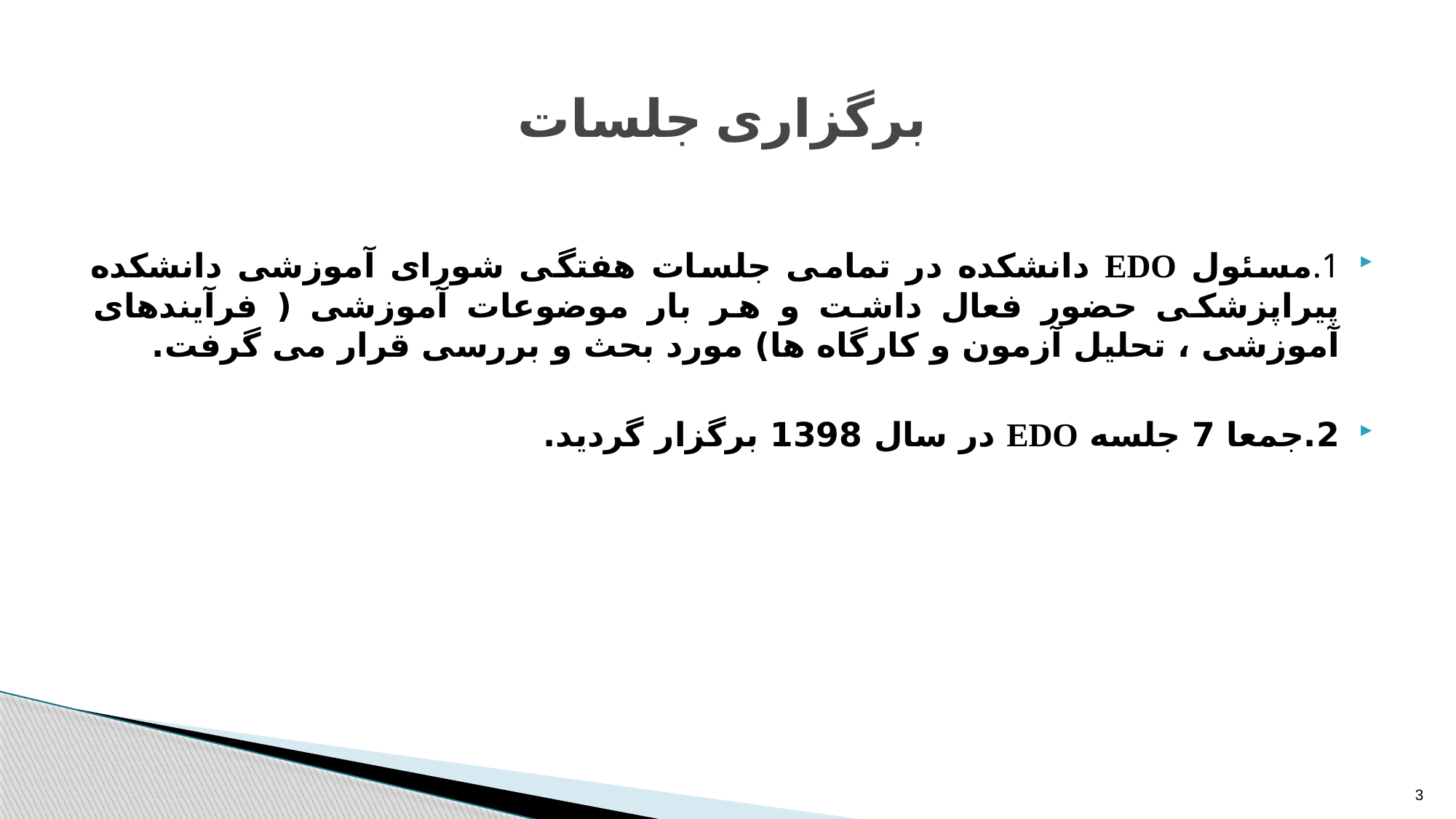

# برگزاری جلسات
1.	مسئول EDO دانشکده در تمامی جلسات هفتگی شورای آموزشی دانشکده پیراپزشکی حضور فعال داشت و هر بار موضوعات آموزشی ( فرآیندهای آموزشی ، تحلیل آزمون و کارگاه ها) مورد بحث و بررسی قرار می گرفت.

2.	جمعا 7 جلسه EDO در سال 1398 برگزار گردید.

3